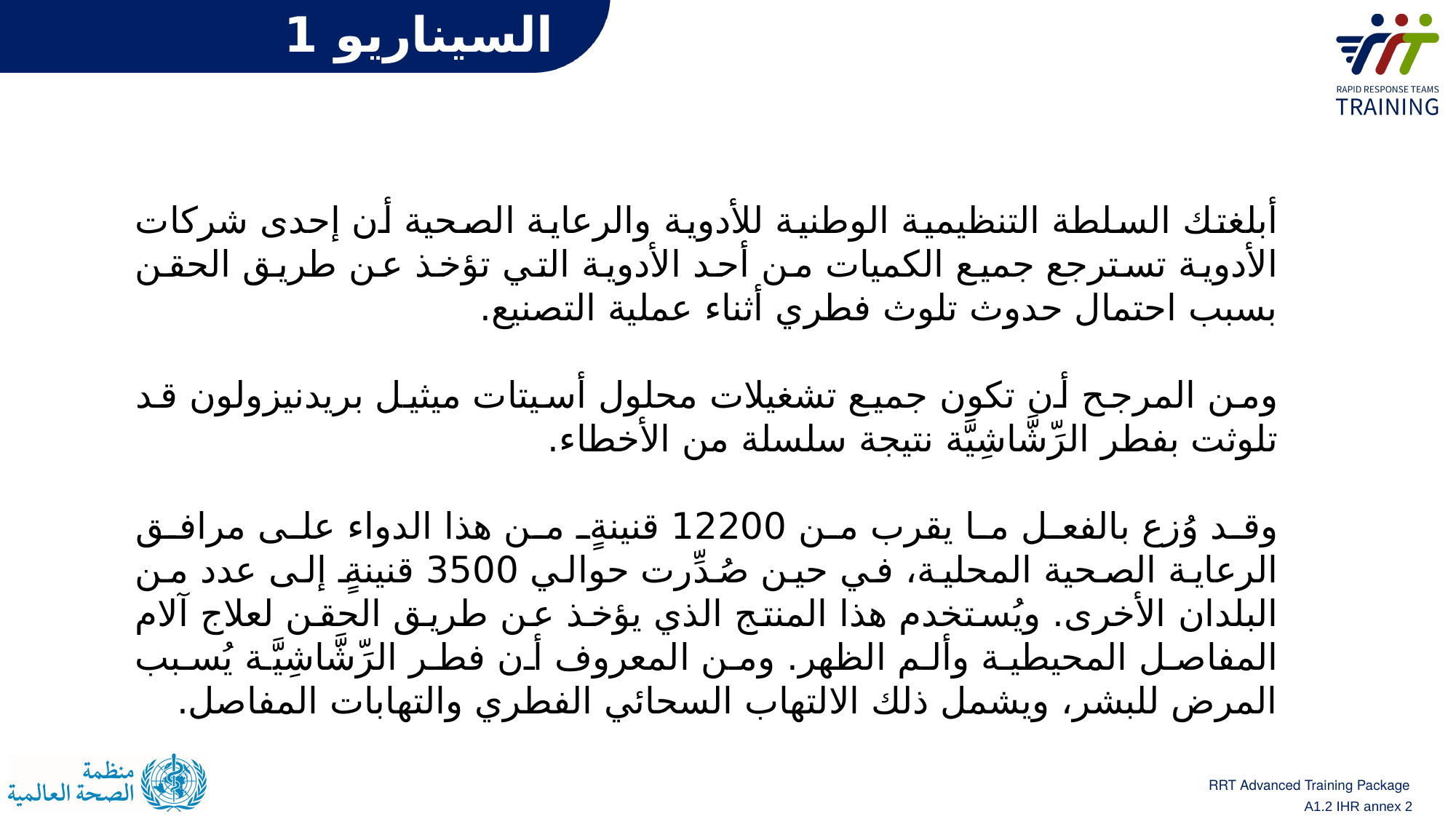

# السيناريو 1
أبلغتك السلطة التنظيمية الوطنية للأدوية والرعاية الصحية أن إحدى شركات الأدوية تسترجع جميع الكميات من أحد الأدوية التي تؤخذ عن طريق الحقن بسبب احتمال حدوث تلوث فطري أثناء عملية التصنيع.

ومن المرجح أن تكون جميع تشغيلات محلول أسيتات ميثيل بريدنيزولون قد تلوثت بفطر الرَّشَّاشِيَّة نتيجة سلسلة من الأخطاء.

وقد وُزع بالفعل ما يقرب من 12200 قنينةٍ من هذا الدواء على مرافق الرعاية الصحية المحلية، في حين صُدِّرت حوالي 3500 قنينةٍ إلى عدد من البلدان الأخرى. ويُستخدم هذا المنتج الذي يؤخذ عن طريق الحقن لعلاج آلام المفاصل المحيطية وألم الظهر. ومن المعروف أن فطر الرَّشَّاشِيَّة يُسبب المرض للبشر، ويشمل ذلك الالتهاب السحائي الفطري والتهابات المفاصل.